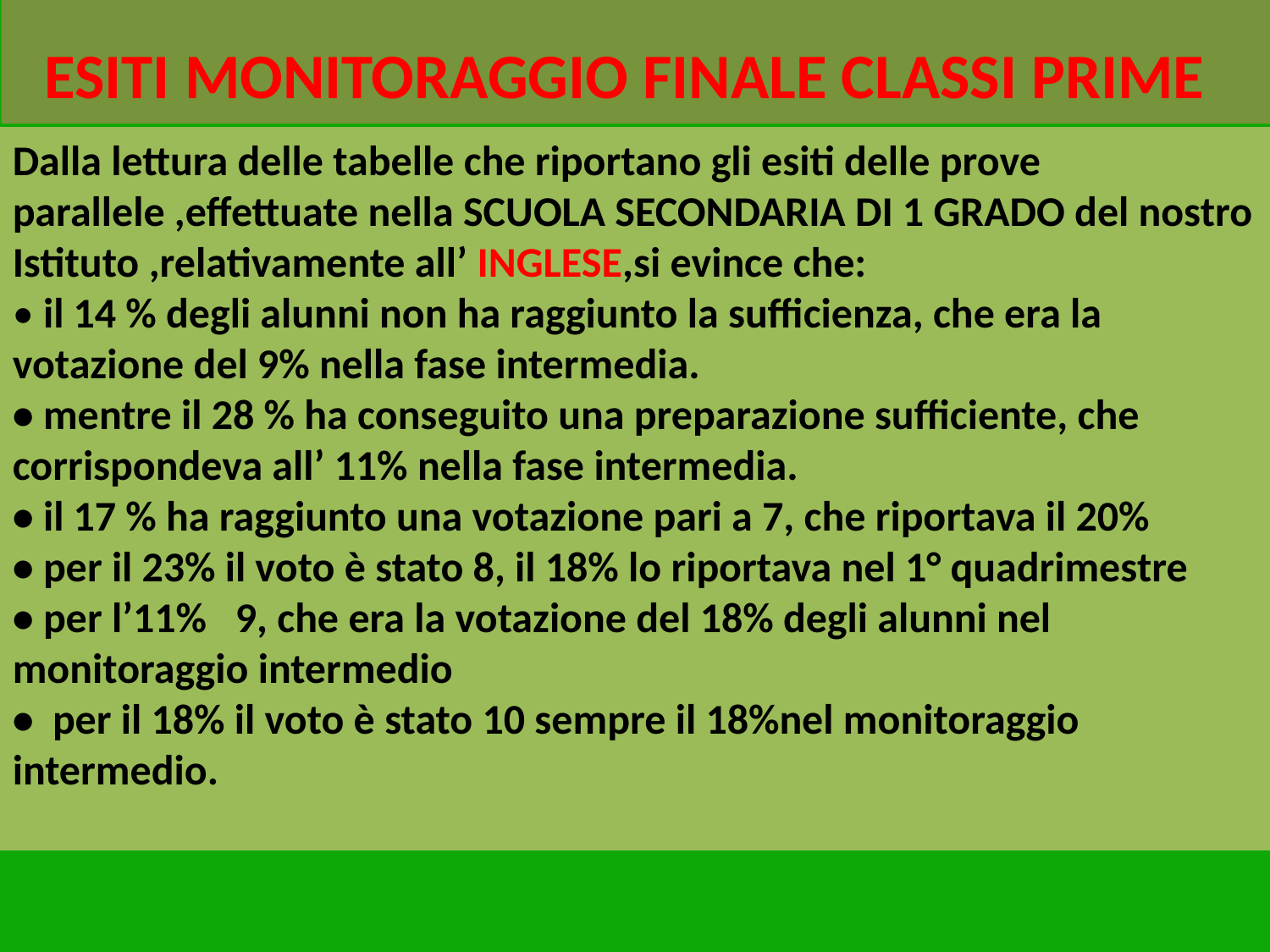

ESITI MONITORAGGIO FINALE CLASSI PRIME
Dalla lettura delle tabelle che riportano gli esiti delle prove parallele ,effettuate nella SCUOLA SECONDARIA DI 1 GRADO del nostro Istituto ,relativamente all’ INGLESE,si evince che:
• il 14 % degli alunni non ha raggiunto la sufficienza, che era la votazione del 9% nella fase intermedia.
• mentre il 28 % ha conseguito una preparazione sufficiente, che corrispondeva all’ 11% nella fase intermedia.
• il 17 % ha raggiunto una votazione pari a 7, che riportava il 20%
• per il 23% il voto è stato 8, il 18% lo riportava nel 1° quadrimestre
• per l’11%   9, che era la votazione del 18% degli alunni nel monitoraggio intermedio
•  per il 18% il voto è stato 10 sempre il 18%nel monitoraggio intermedio.